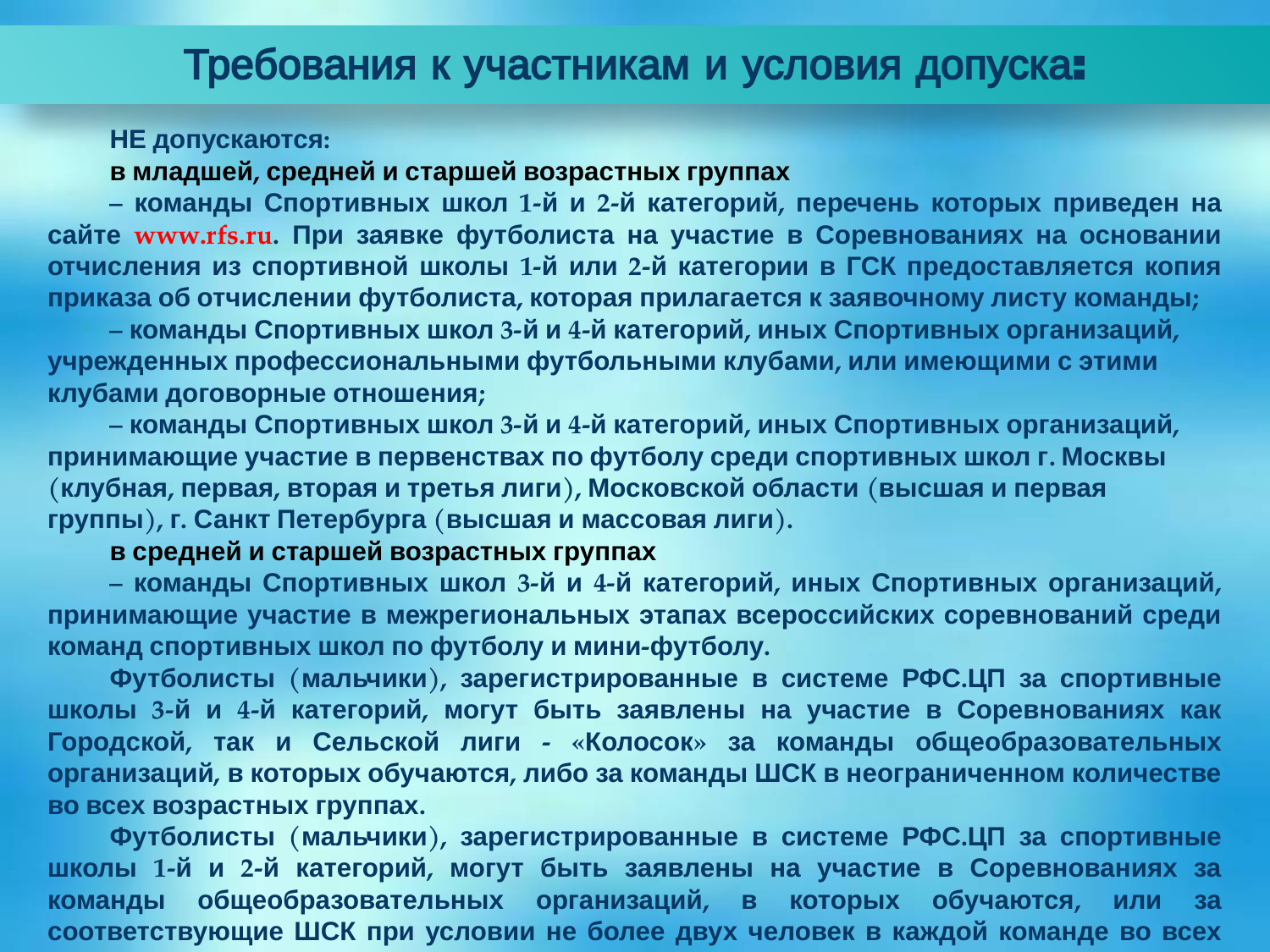

Требования к участникам и условия допуска:
НЕ допускаются:
в младшей, средней и старшей возрастных группах
– команды Спортивных школ 1-й и 2-й категорий, перечень которых приведен на сайте www.rfs.ru. При заявке футболиста на участие в Соревнованиях на основании отчисления из спортивной школы 1-й или 2-й категории в ГСК предоставляется копия приказа об отчислении футболиста, которая прилагается к заявочному листу команды;
– команды Спортивных школ 3-й и 4-й категорий, иных Спортивных организаций, учрежденных профессиональными футбольными клубами, или имеющими с этими клубами договорные отношения;
– команды Спортивных школ 3-й и 4-й категорий, иных Спортивных организаций, принимающие участие в первенствах по футболу среди спортивных школ г. Москвы (клубная, первая, вторая и третья лиги), Московской области (высшая и первая группы), г. Санкт Петербурга (высшая и массовая лиги).
в средней и старшей возрастных группах
– команды Спортивных школ 3-й и 4-й категорий, иных Спортивных организаций, принимающие участие в межрегиональных этапах всероссийских соревнований среди команд спортивных школ по футболу и мини-футболу.
Футболисты (мальчики), зарегистрированные в системе РФС.ЦП за спортивные школы 3-й и 4-й категорий, могут быть заявлены на участие в Соревнованиях как Городской, так и Сельской лиги - «Колосок» за команды общеобразовательных организаций, в которых обучаются, либо за команды ШСК в неограниченном количестве во всех возрастных группах.
Футболисты (мальчики), зарегистрированные в системе РФС.ЦП за спортивные школы 1-й и 2-й категорий, могут быть заявлены на участие в Соревнованиях за команды общеобразовательных организаций, в которых обучаются, или за соответствующие ШСК при условии не более двух человек в каждой команде во всех возрастных группах.